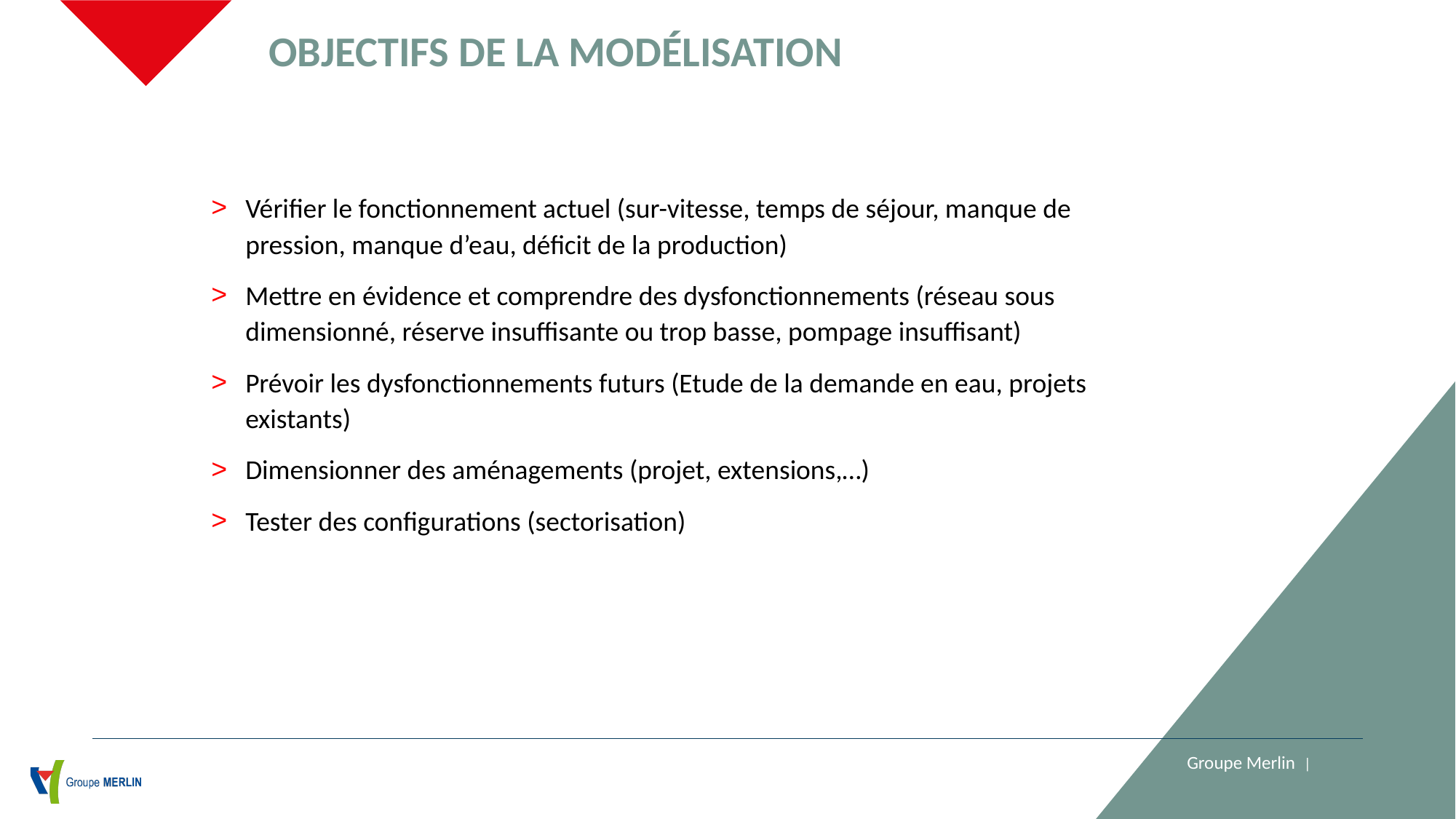

Objectifs de la modélisation

Vérifier le fonctionnement actuel (sur-vitesse, temps de séjour, manque de pression, manque d’eau, déficit de la production)
Mettre en évidence et comprendre des dysfonctionnements (réseau sous dimensionné, réserve insuffisante ou trop basse, pompage insuffisant)
Prévoir les dysfonctionnements futurs (Etude de la demande en eau, projets existants)
Dimensionner des aménagements (projet, extensions,…)
Tester des configurations (sectorisation)